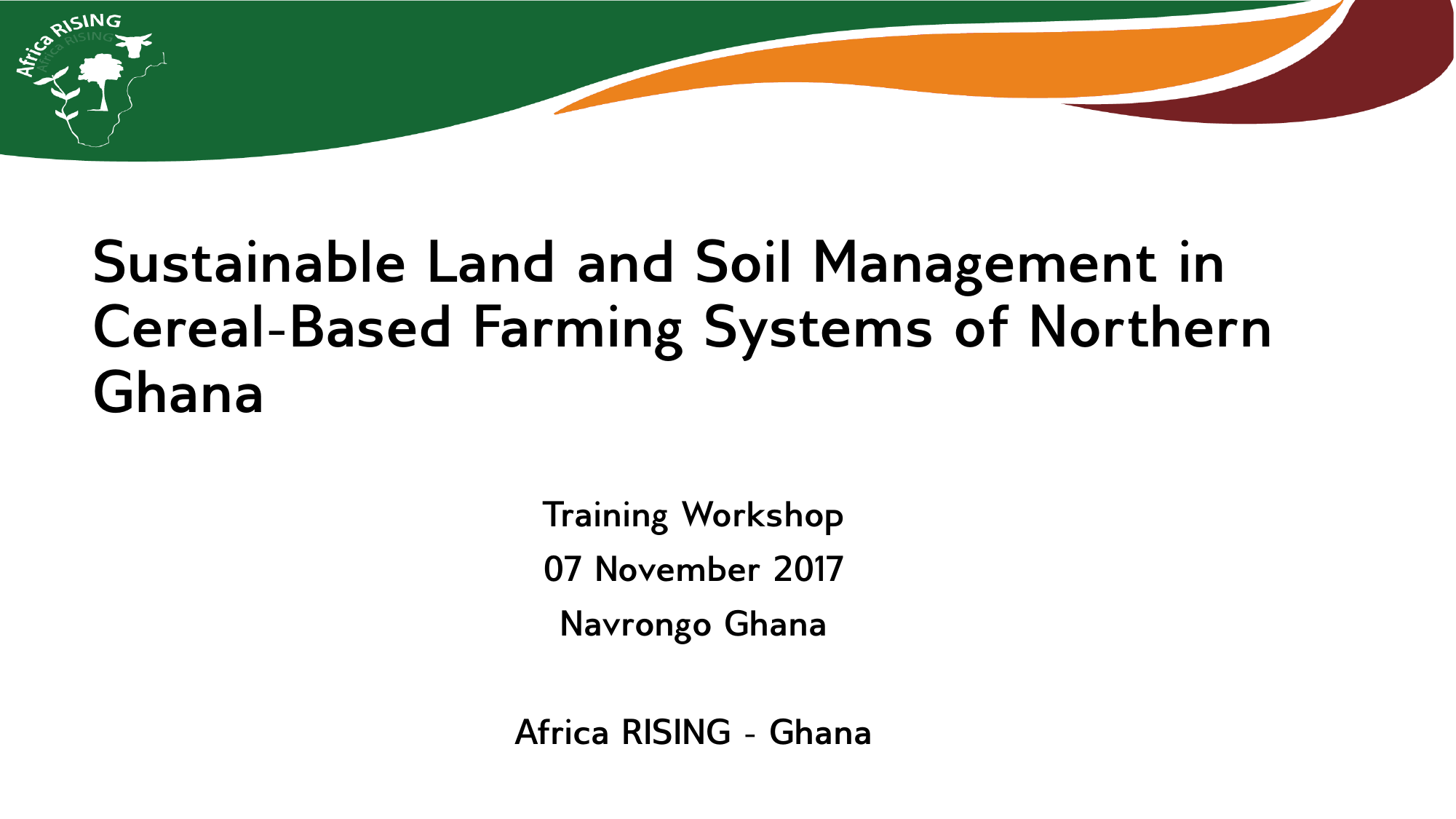

Sustainable Land and Soil Management in Cereal-Based Farming Systems of Northern Ghana

Training Workshop
07 November 2017
Navrongo Ghana

Africa RISING - Ghana